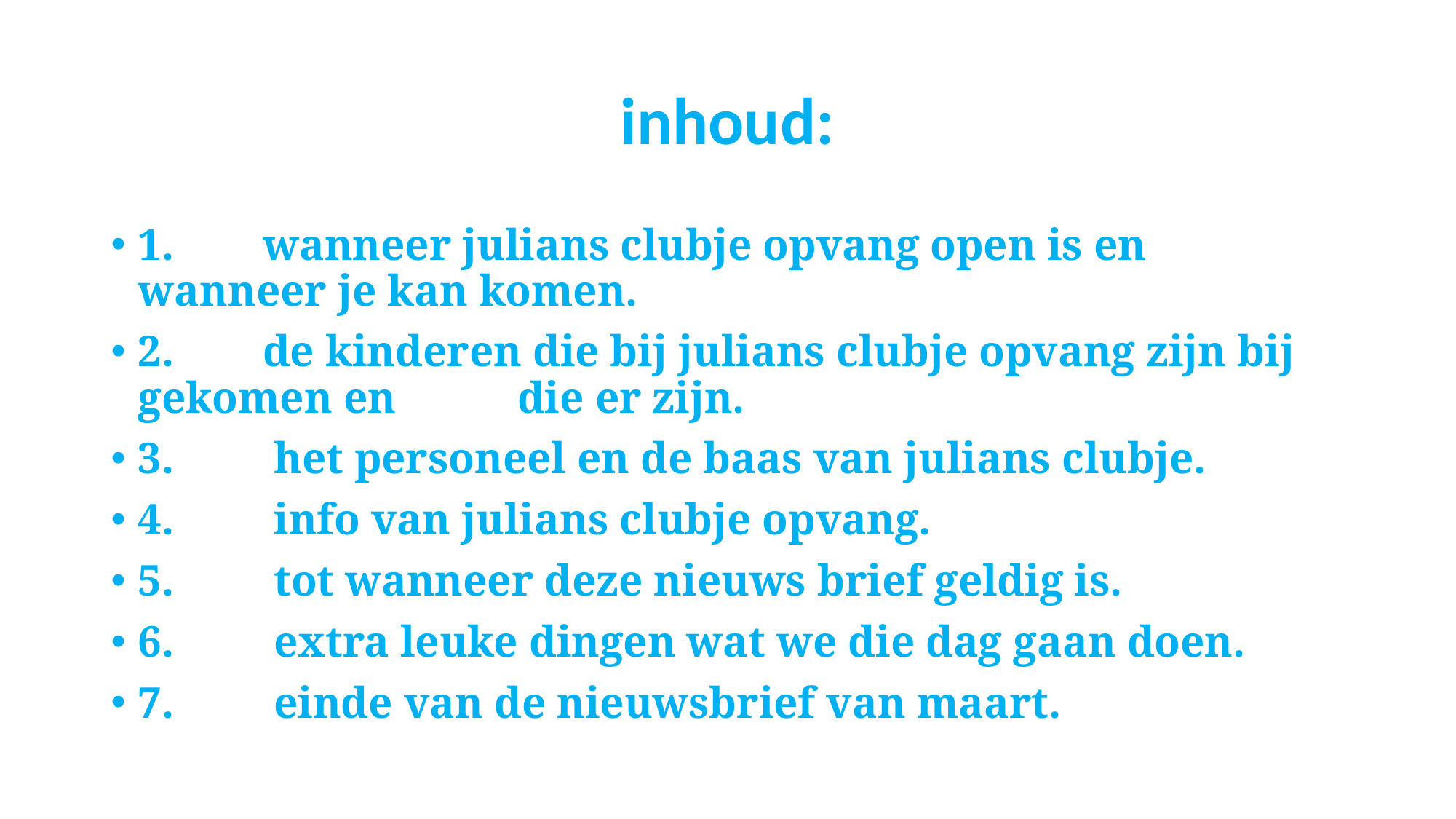

# inhoud:
1.        wanneer julians clubje opvang open is en wanneer je kan komen.
2.        de kinderen die bij julians clubje opvang zijn bij gekomen en           die er zijn.
3.         het personeel en de baas van julians clubje.
4.         info van julians clubje opvang.
5.         tot wanneer deze nieuws brief geldig is.
6.         extra leuke dingen wat we die dag gaan doen.
7.         einde van de nieuwsbrief van maart.